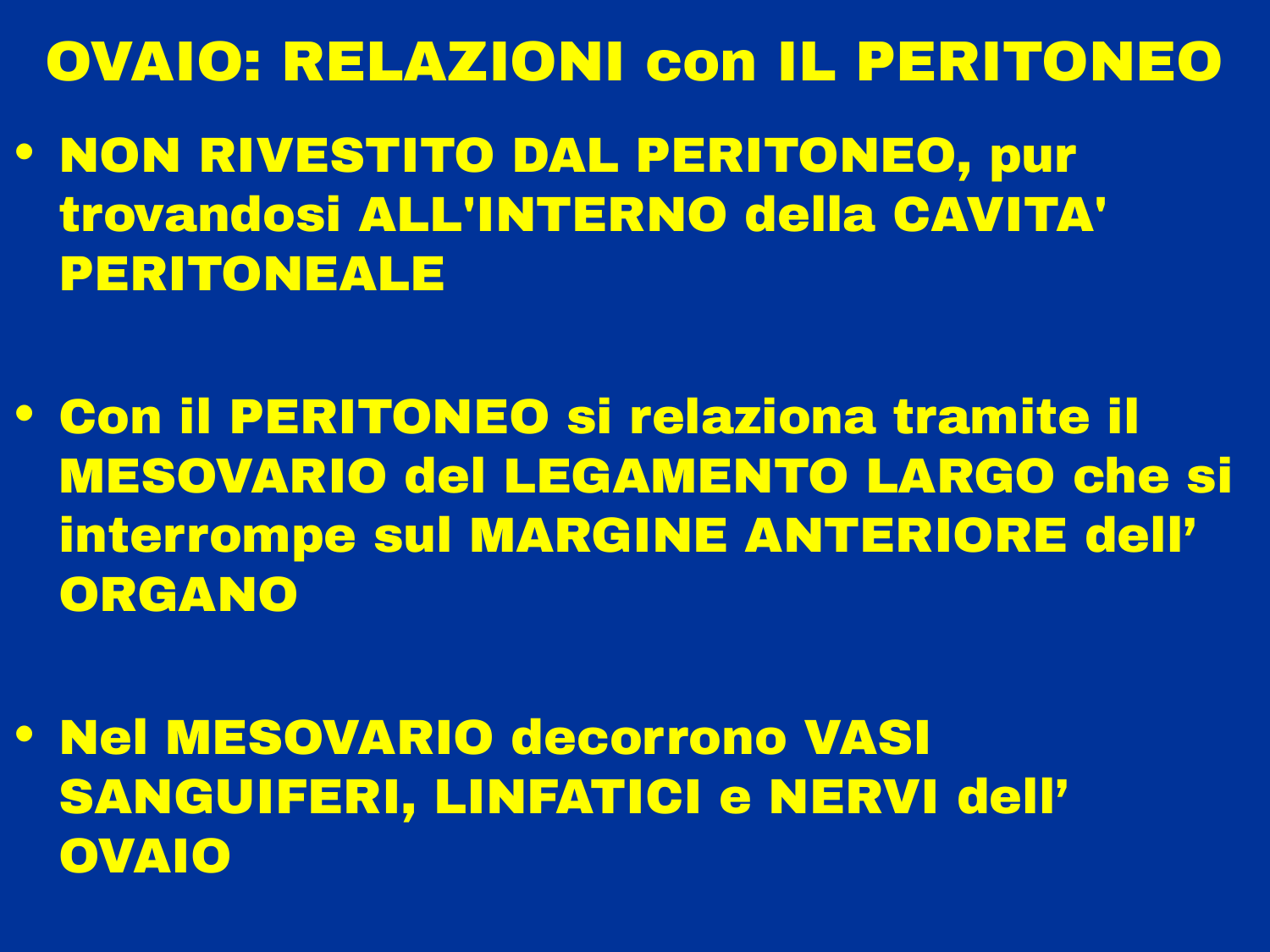

# OVAIO: RELAZIONI con IL PERITONEO
NON RIVESTITO DAL PERITONEO, pur trovandosi ALL'INTERNO della CAVITA' PERITONEALE

Con il PERITONEO si relaziona tramite il MESOVARIO del LEGAMENTO LARGO che si interrompe sul MARGINE ANTERIORE dell’ ORGANO

Nel MESOVARIO decorrono VASI SANGUIFERI, LINFATICI e NERVI dell’ OVAIO